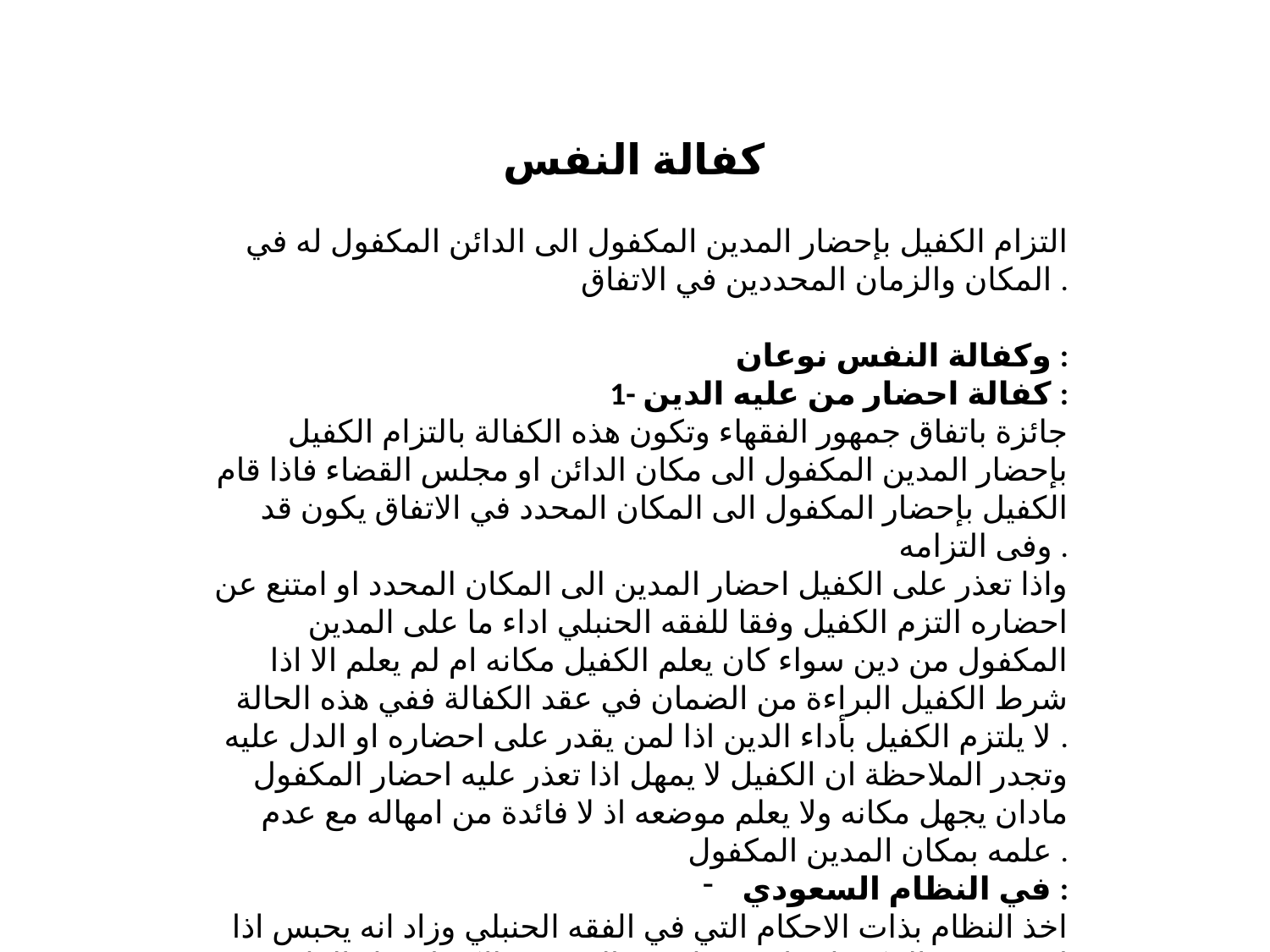

كفالة النفس

التزام الكفيل بإحضار المدين المكفول الى الدائن المكفول له في المكان والزمان المحددين في الاتفاق .

وكفالة النفس نوعان :
1- كفالة احضار من عليه الدين :
جائزة باتفاق جمهور الفقهاء وتكون هذه الكفالة بالتزام الكفيل بإحضار المدين المكفول الى مكان الدائن او مجلس القضاء فاذا قام الكفيل بإحضار المكفول الى المكان المحدد في الاتفاق يكون قد وفى التزامه .
واذا تعذر على الكفيل احضار المدين الى المكان المحدد او امتنع عن احضاره التزم الكفيل وفقا للفقه الحنبلي اداء ما على المدين المكفول من دين سواء كان يعلم الكفيل مكانه ام لم يعلم الا اذا شرط الكفيل البراءة من الضمان في عقد الكفالة ففي هذه الحالة لا يلتزم الكفيل بأداء الدين اذا لمن يقدر على احضاره او الدل عليه .
وتجدر الملاحظة ان الكفيل لا يمهل اذا تعذر عليه احضار المكفول مادان يجهل مكانه ولا يعلم موضعه اذ لا فائدة من امهاله مع عدم علمه بمكان المدين المكفول .
في النظام السعودي :
اخذ النظام بذات الاحكام التي في الفقه الحنبلي وزاد انه يحبس اذا لم يؤد دين المكفول ولا يصح استعجال حبس الكفيل قبل الزامه شرعا بأداء المكفول به.